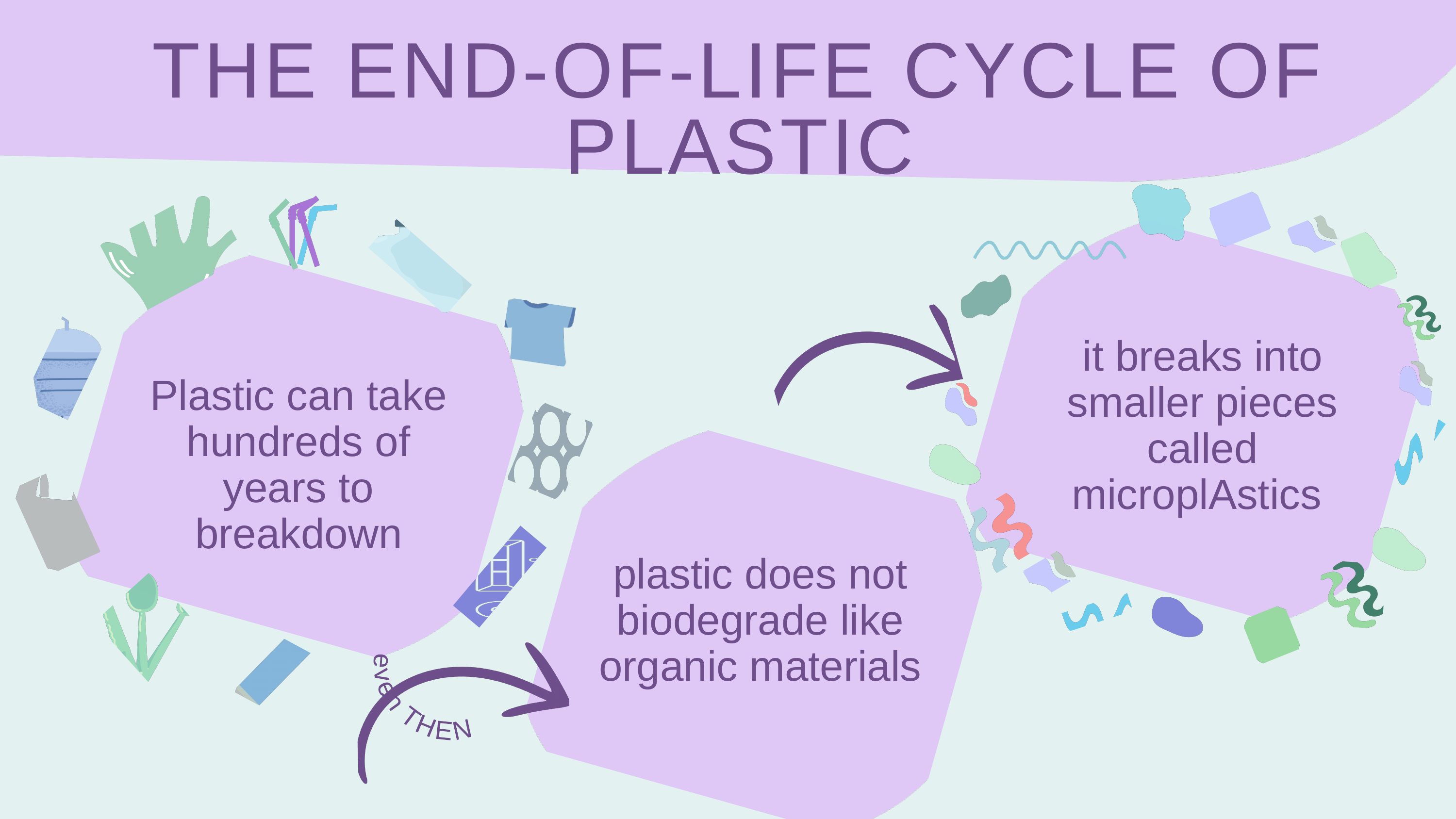

THE END-OF-LIFE CYCLE OF PLASTIC

it breaks into smaller pieces called microplAstics

Plastic can take hundreds of years to breakdown

plastic does not biodegrade like organic materials

even THEN